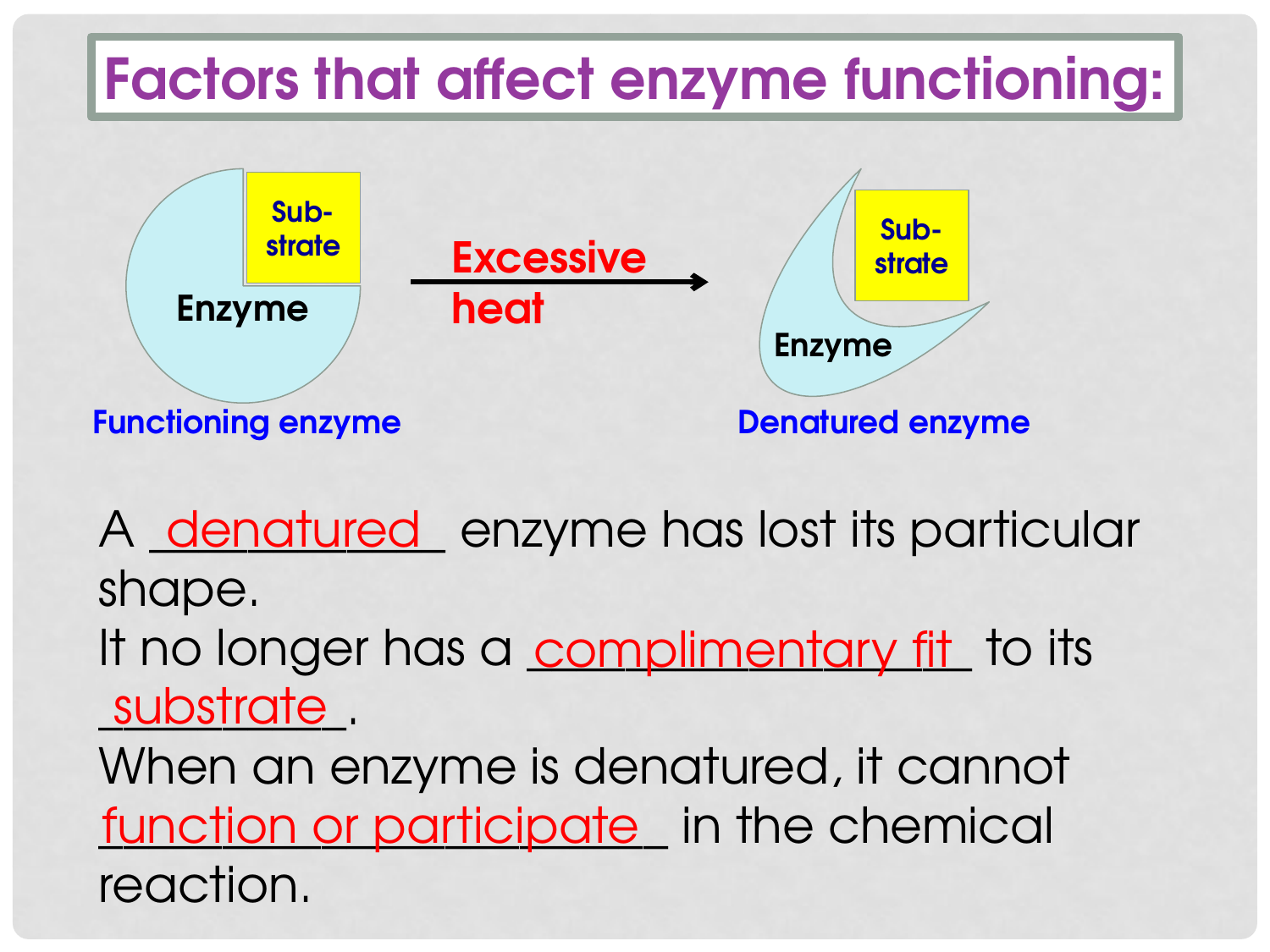

Factors that affect enzyme functioning:

Enzyme
Sub-strate
Sub-strate

Excessive
heat
Enzyme
Functioning enzyme
Denatured enzyme
A ____________ enzyme has lost its particular shape.
It no longer has a __________________ to its __________.
When an enzyme is denatured, it cannot _______________________ in the chemical reaction.
denatured
complimentary fit
substrate
function or participate